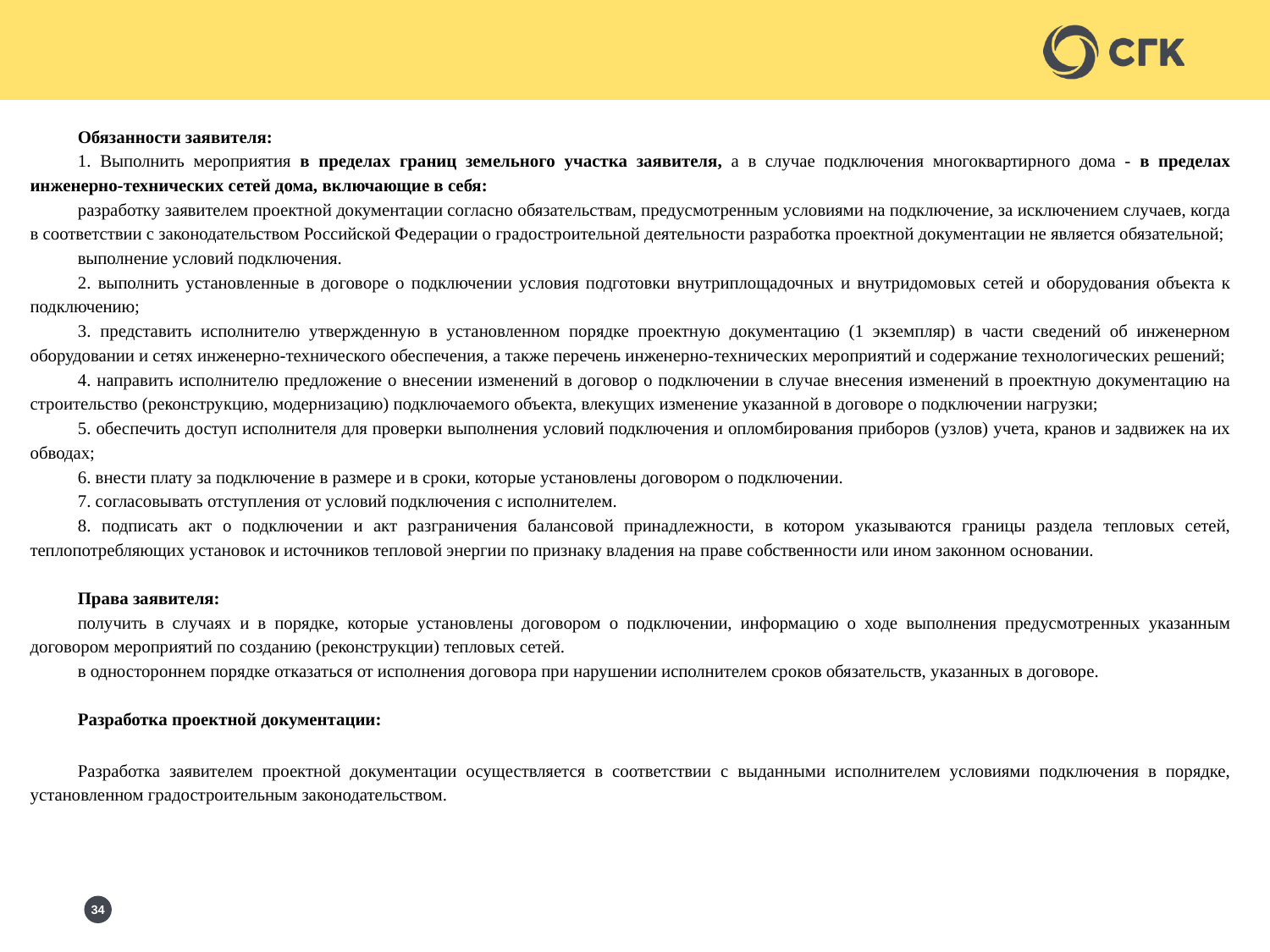

Обязанности заявителя:
1. Выполнить мероприятия в пределах границ земельного участка заявителя, а в случае подключения многоквартирного дома - в пределах инженерно-технических сетей дома, включающие в себя:
разработку заявителем проектной документации согласно обязательствам, предусмотренным условиями на подключение, за исключением случаев, когда в соответствии с законодательством Российской Федерации о градостроительной деятельности разработка проектной документации не является обязательной;
выполнение условий подключения.
2. выполнить установленные в договоре о подключении условия подготовки внутриплощадочных и внутридомовых сетей и оборудования объекта к подключению;
3. представить исполнителю утвержденную в установленном порядке проектную документацию (1 экземпляр) в части сведений об инженерном оборудовании и сетях инженерно-технического обеспечения, а также перечень инженерно-технических мероприятий и содержание технологических решений;
4. направить исполнителю предложение о внесении изменений в договор о подключении в случае внесения изменений в проектную документацию на строительство (реконструкцию, модернизацию) подключаемого объекта, влекущих изменение указанной в договоре о подключении нагрузки;
5. обеспечить доступ исполнителя для проверки выполнения условий подключения и опломбирования приборов (узлов) учета, кранов и задвижек на их обводах;
6. внести плату за подключение в размере и в сроки, которые установлены договором о подключении.
7. согласовывать отступления от условий подключения с исполнителем.
8. подписать акт о подключении и акт разграничения балансовой принадлежности, в котором указываются границы раздела тепловых сетей, теплопотребляющих установок и источников тепловой энергии по признаку владения на праве собственности или ином законном основании.

Права заявителя:
получить в случаях и в порядке, которые установлены договором о подключении, информацию о ходе выполнения предусмотренных указанным договором мероприятий по созданию (реконструкции) тепловых сетей.
в одностороннем порядке отказаться от исполнения договора при нарушении исполнителем сроков обязательств, указанных в договоре.

Разработка проектной документации:

Разработка заявителем проектной документации осуществляется в соответствии с выданными исполнителем условиями подключения в порядке, установленном градостроительным законодательством.